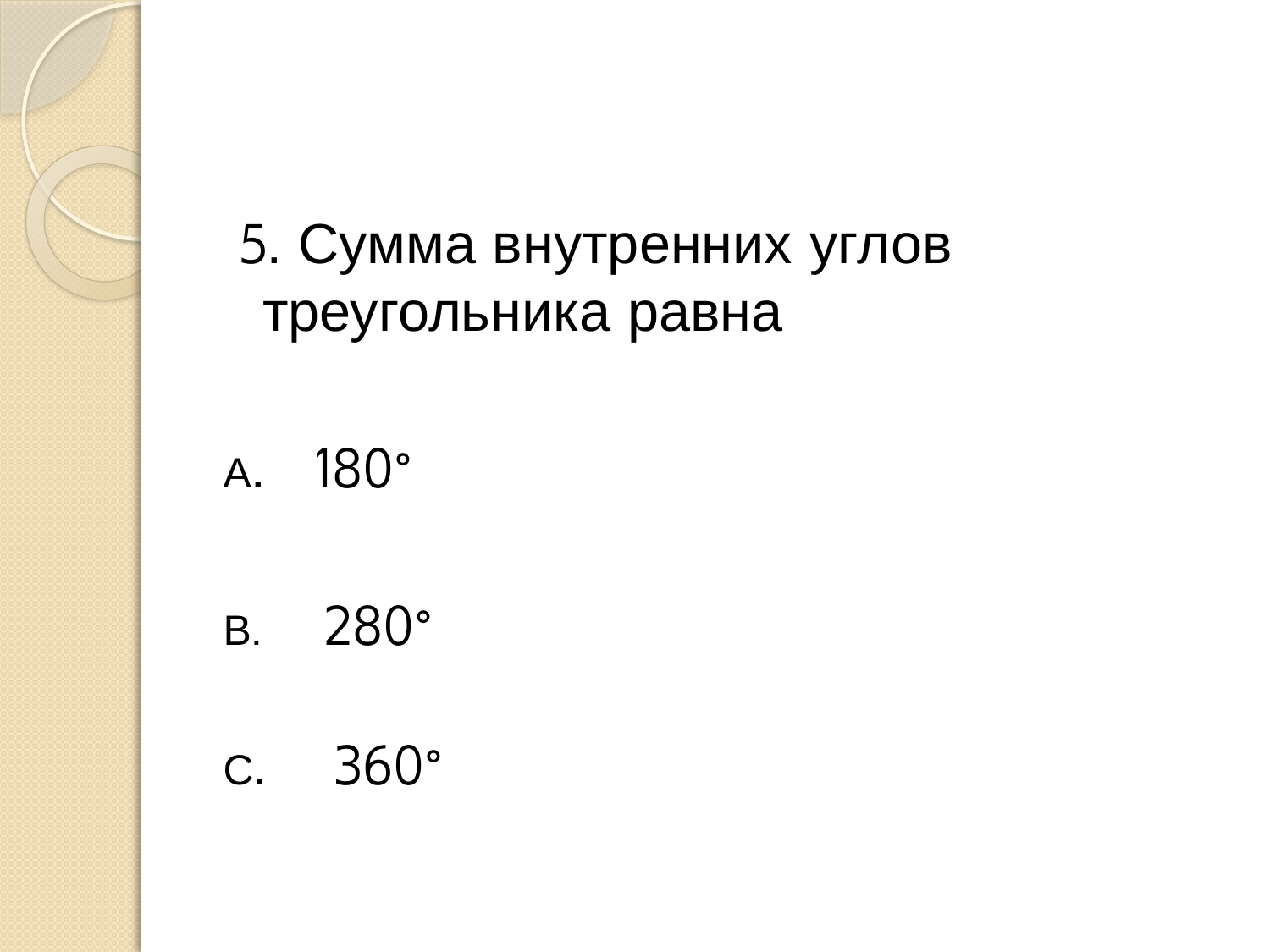

#
 5. Сумма внутренних углов треугольника равна

А.   180°

В.     280°

С.    360°